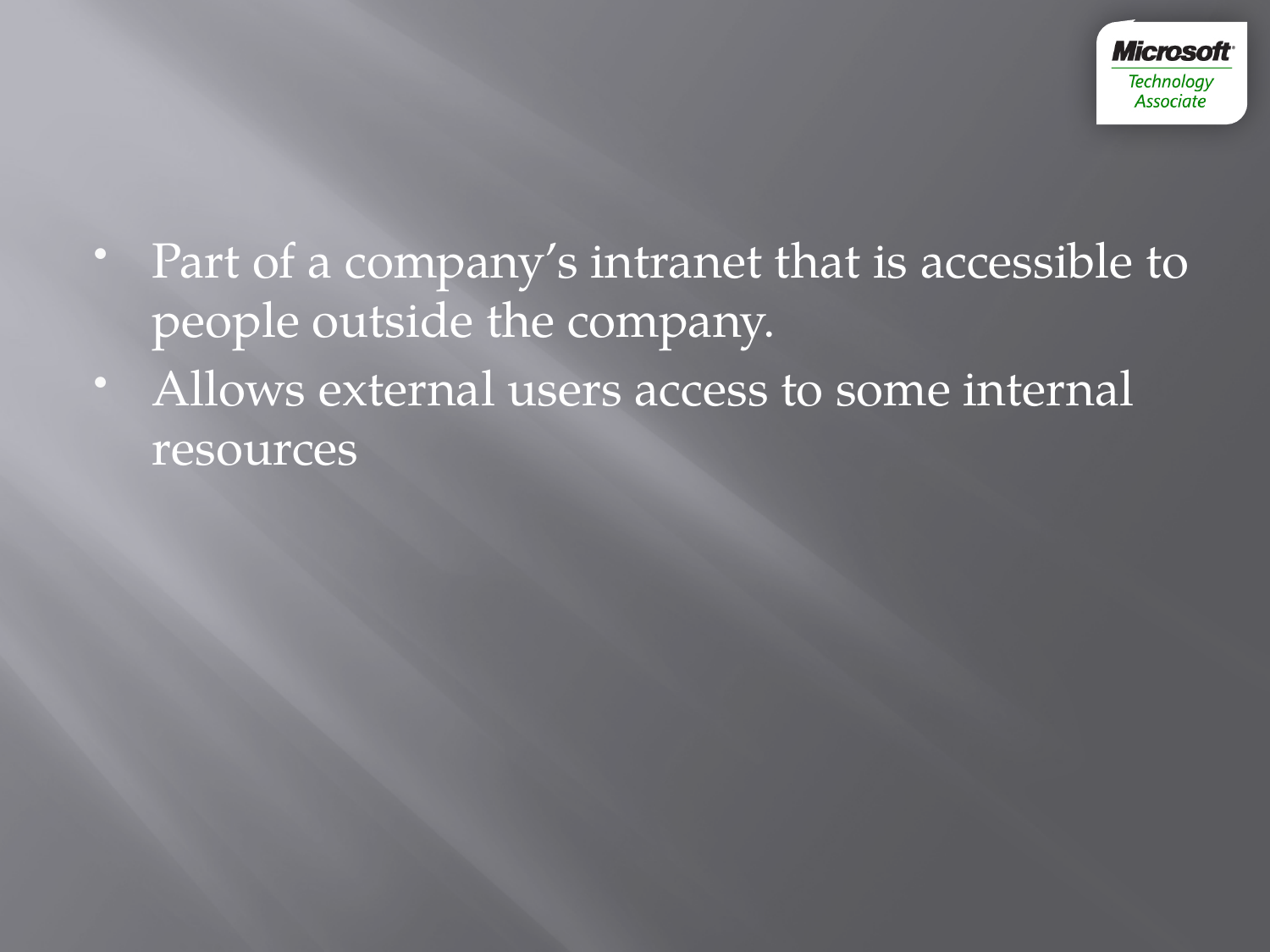

#
Part of a company’s intranet that is accessible to people outside the company.
Allows external users access to some internal resources